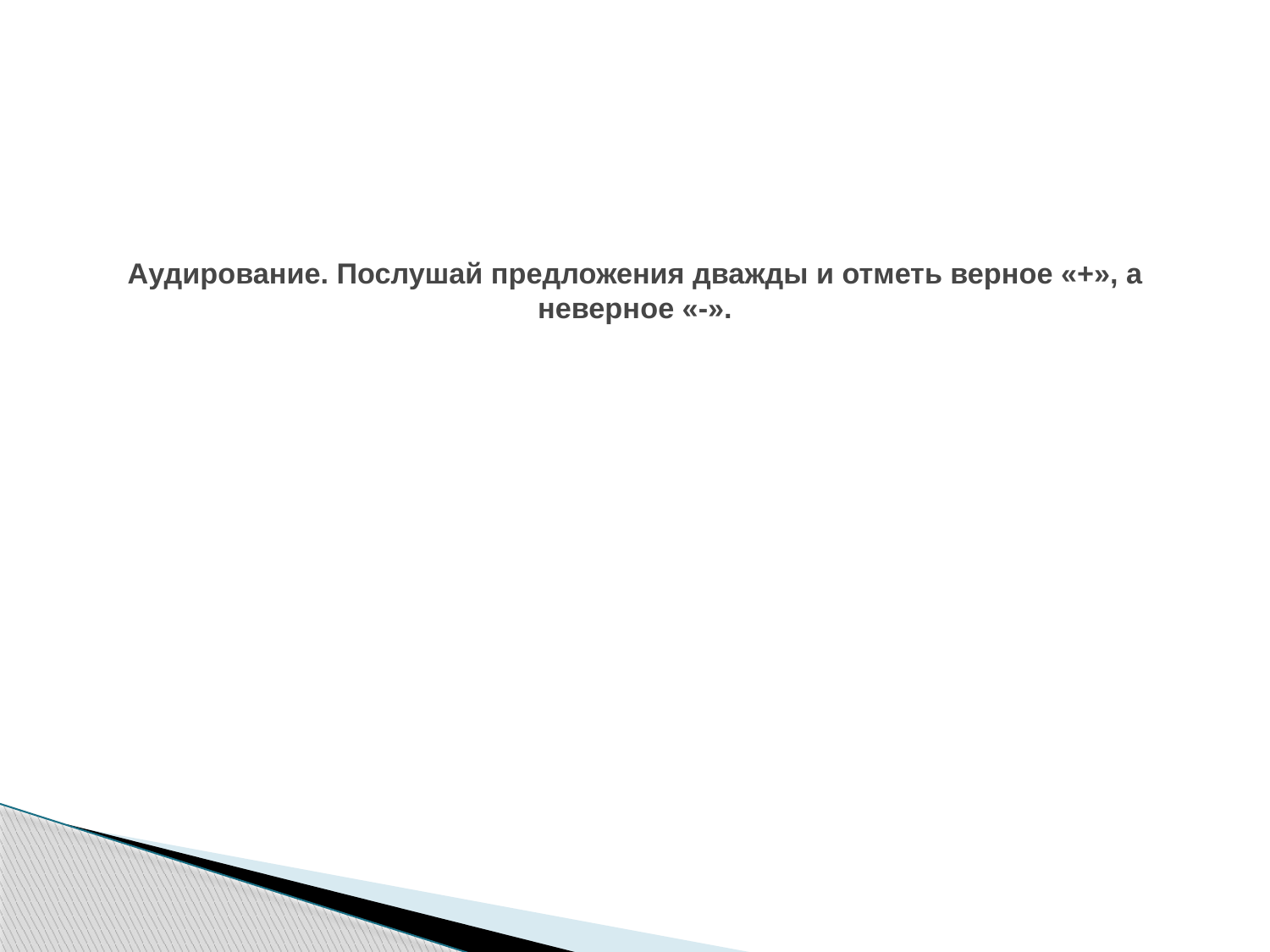

# Аудирование. Послушай предложения дважды и отметь верное «+», а неверное «-».